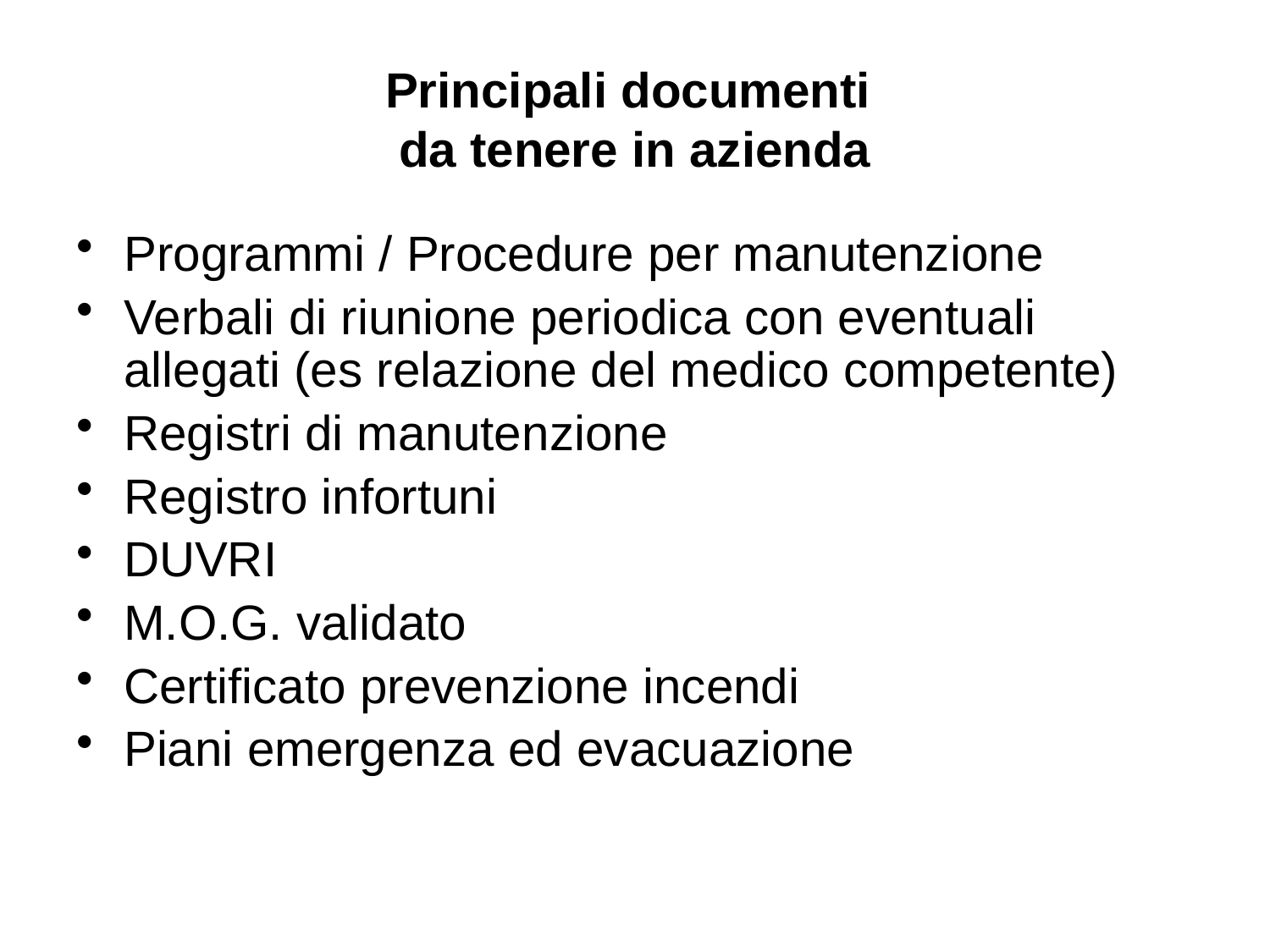

# Principali documenti da tenere in azienda
Programmi / Procedure per manutenzione
Verbali di riunione periodica con eventuali allegati (es relazione del medico competente)
Registri di manutenzione
Registro infortuni
DUVRI
M.O.G. validato
Certificato prevenzione incendi
Piani emergenza ed evacuazione